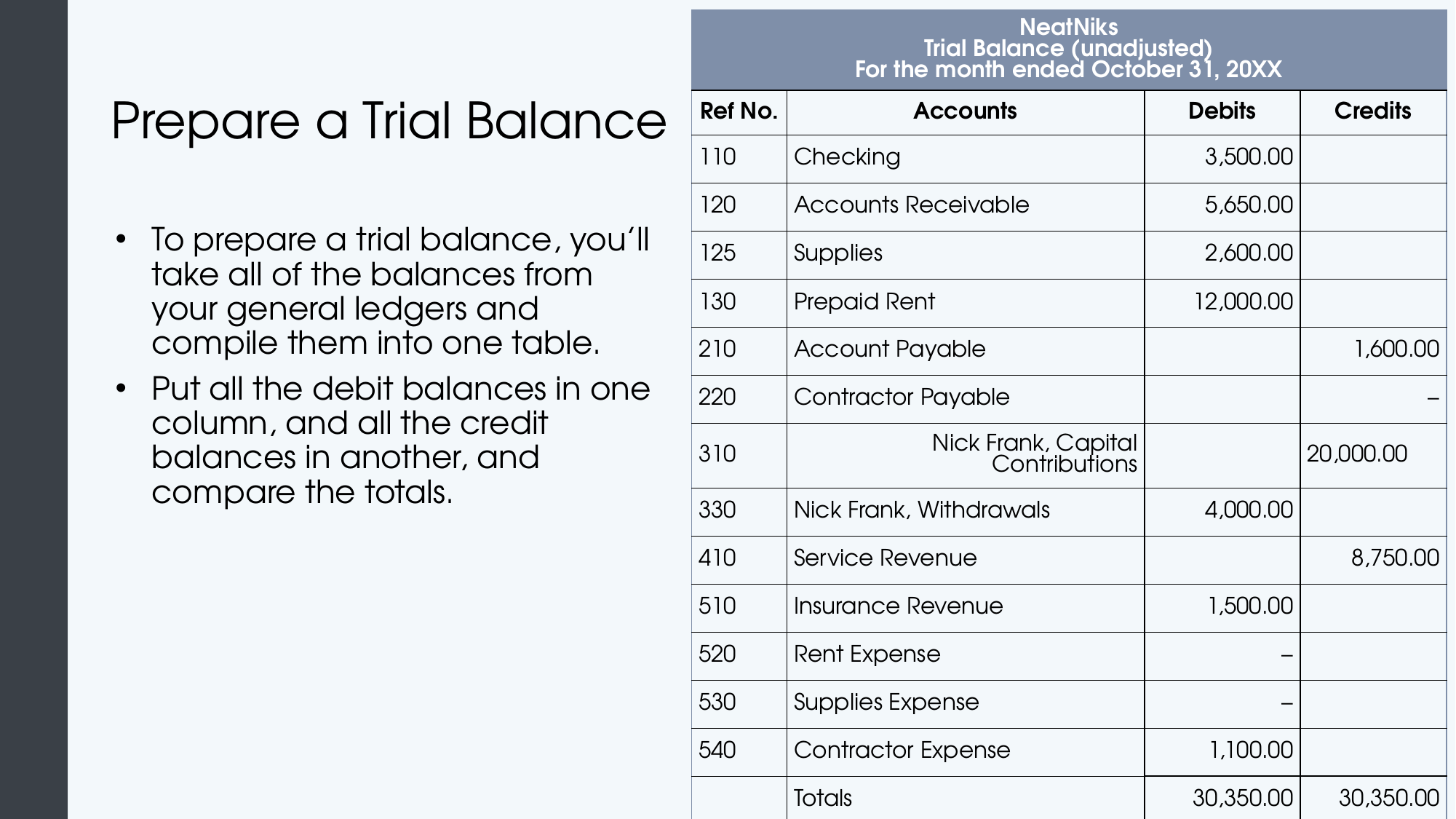

| NeatNiks Trial Balance (unadjusted) For the month ended October 31, 20XX |  |  |  |
| --- | --- | --- | --- |
| Ref No. | Accounts | Debits | Credits |
| 110 | Checking | 3,500.00 |  |
| 120 | Accounts Receivable | 5,650.00 |  |
| 125 | Supplies | 2,600.00 |  |
| 130 | Prepaid Rent | 12,000.00 |  |
| 210 | Account Payable |  | 1,600.00 |
| 220 | Contractor Payable |  | – |
| 310 | Nick Frank, Capital Contributions |  | 20,000.00 |
| 330 | Nick Frank, Withdrawals | 4,000.00 |  |
| 410 | Service Revenue |  | 8,750.00 |
| 510 | Insurance Revenue | 1,500.00 |  |
| 520 | Rent Expense | – |  |
| 530 | Supplies Expense | – |  |
| 540 | Contractor Expense | 1,100.00 |  |
|  | Totals | 30,350.00 | 30,350.00 |
# Prepare a Trial Balance
To prepare a trial balance, you’ll take all of the balances from your general ledgers and compile them into one table.
Put all the debit balances in one column, and all the credit balances in another, and compare the totals.